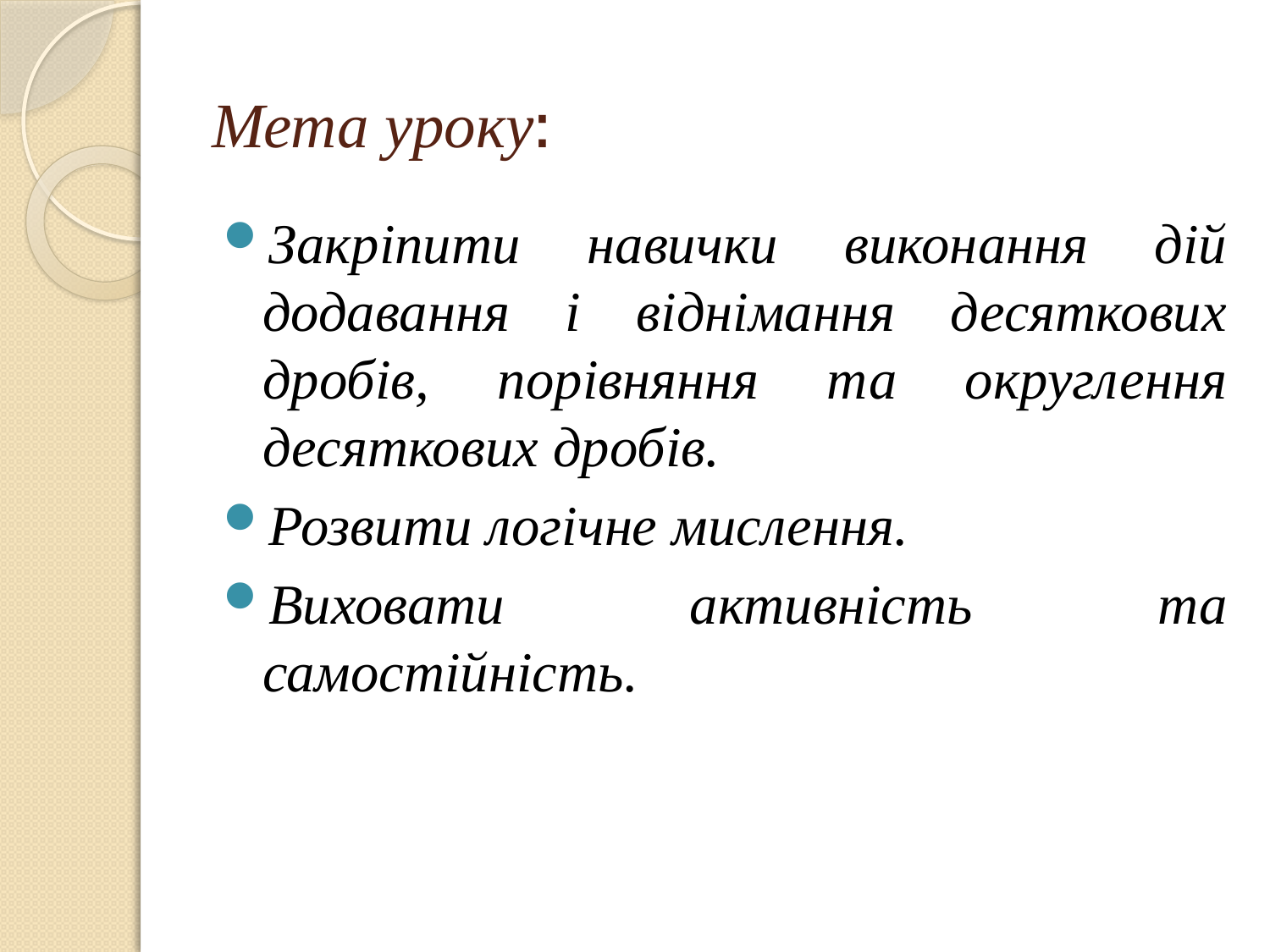

# Мета уроку:
Закріпити навички виконання дій додавання і віднімання десяткових дробів, порівняння та округлення десяткових дробів.
Розвити логічне мислення.
Виховати активність та самостійність.